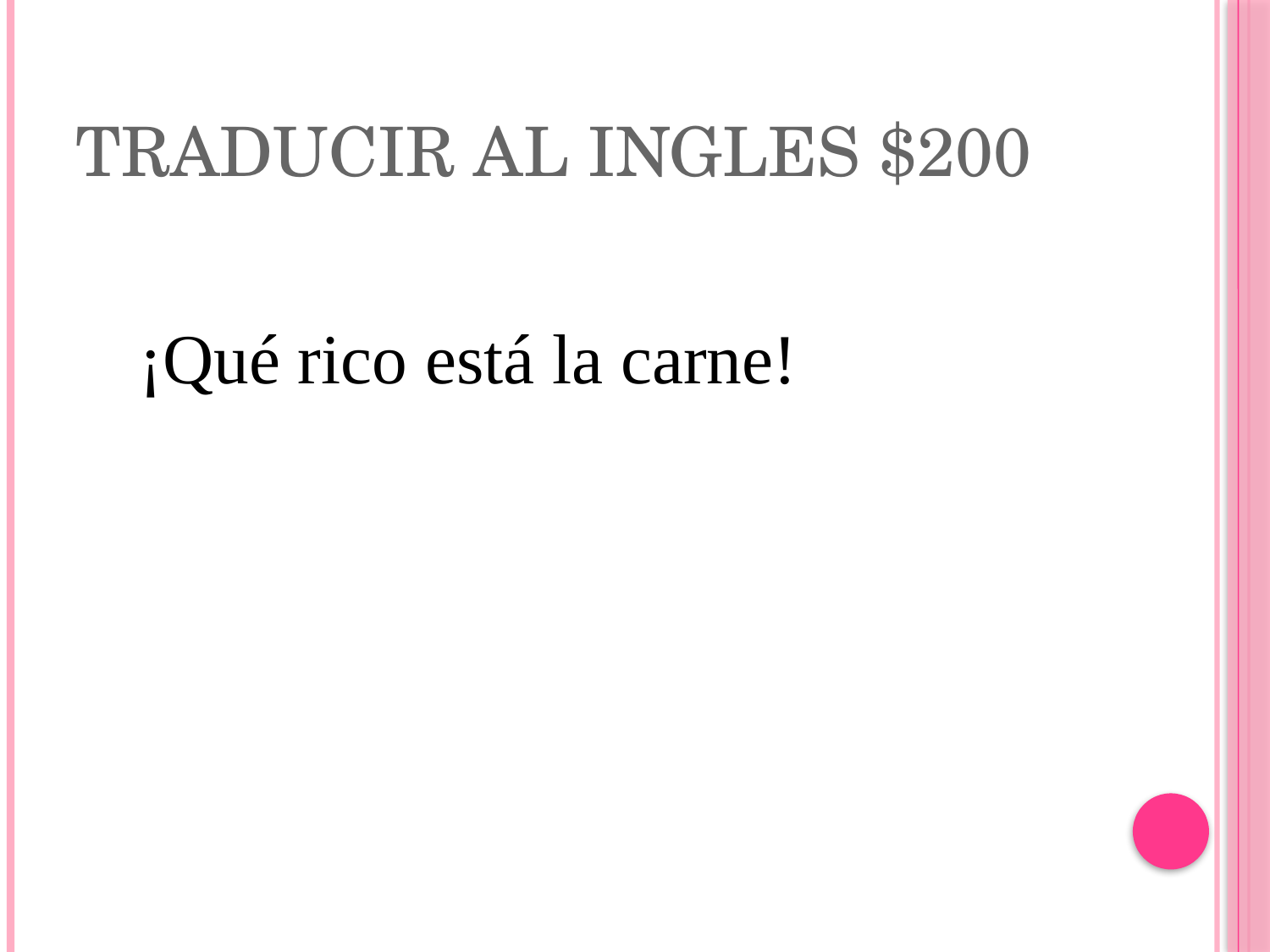

# Traducir al ingles $200
¡Qué rico está la carne!